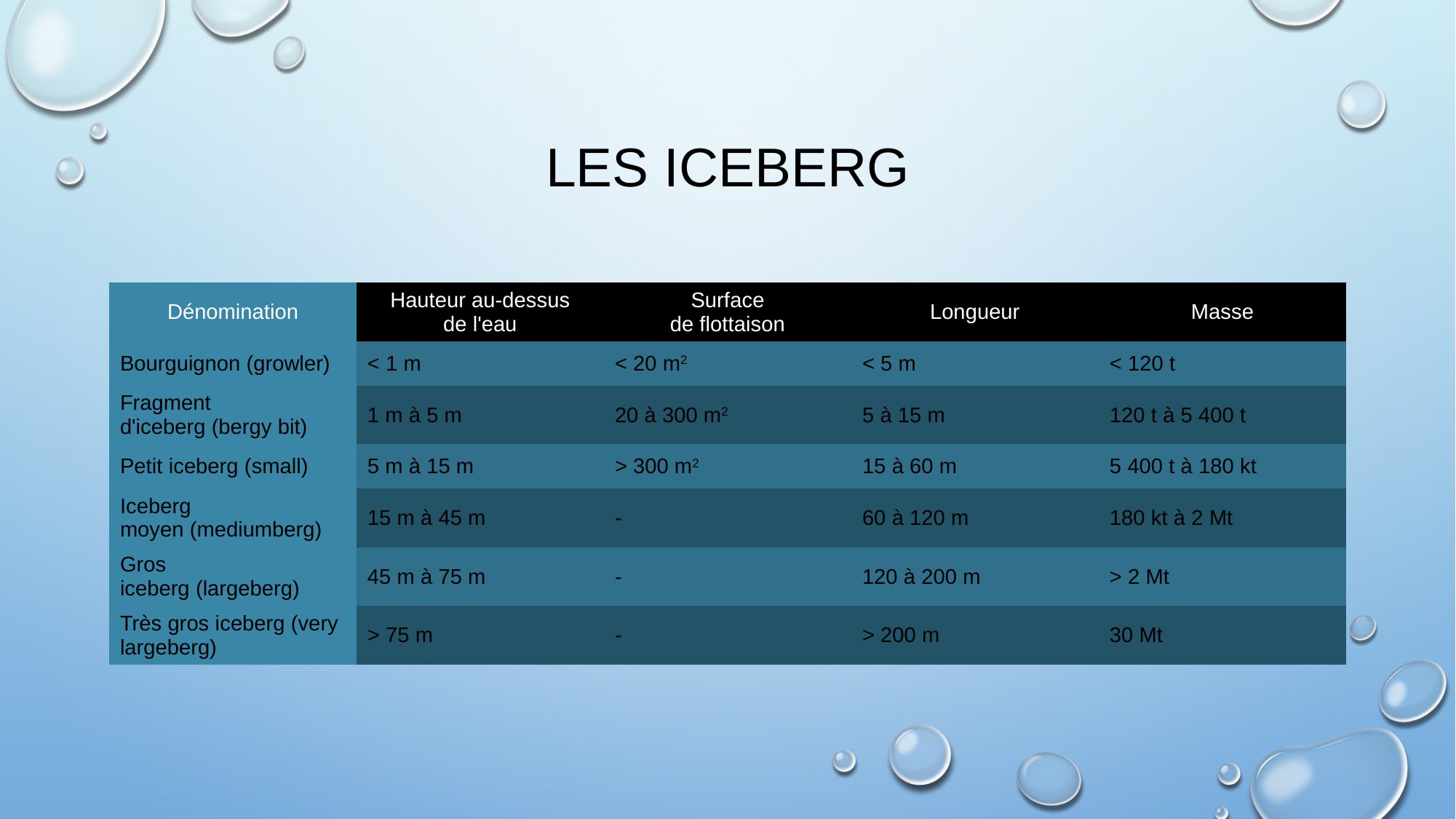

# Les iceberg
| Dénomination | Hauteur au-dessus de l'eau | Surface de flottaison | Longueur | Masse |
| --- | --- | --- | --- | --- |
| Bourguignon (growler) | < 1 m | < 20 m2 | < 5 m | < 120 t |
| Fragment d'iceberg (bergy bit) | 1 m à 5 m | 20 à 300 m2 | 5 à 15 m | 120 t à 5 400 t |
| Petit iceberg (small) | 5 m à 15 m | > 300 m2 | 15 à 60 m | 5 400 t à 180 kt |
| Iceberg moyen (mediumberg) | 15 m à 45 m | - | 60 à 120 m | 180 kt à 2 Mt |
| Gros iceberg (largeberg) | 45 m à 75 m | - | 120 à 200 m | > 2 Mt |
| Très gros iceberg (very largeberg) | > 75 m | - | > 200 m | 30 Mt |